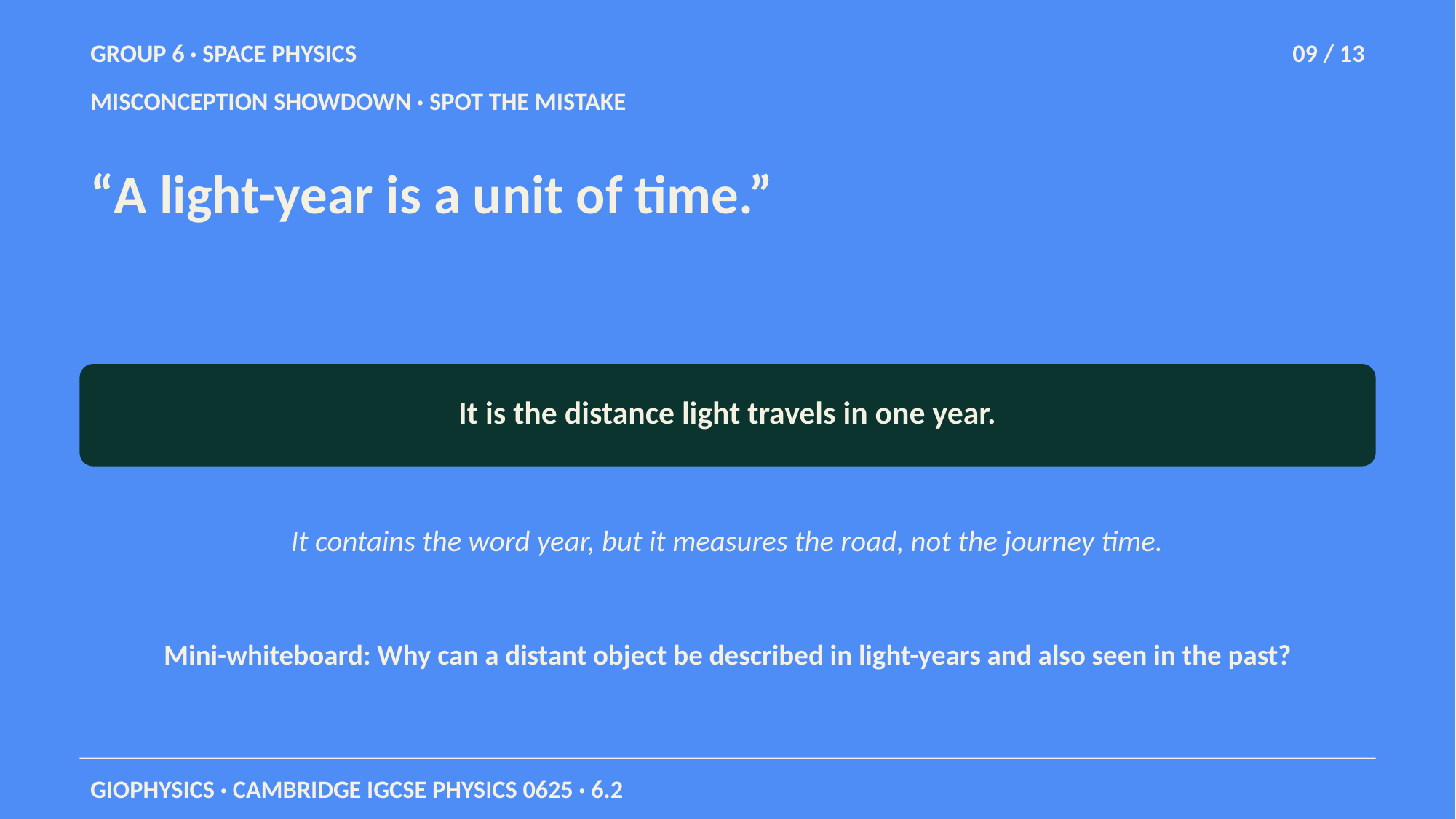

GROUP 6 · SPACE PHYSICS
09 / 13
MISCONCEPTION SHOWDOWN · SPOT THE MISTAKE
“A light-year is a unit of time.”

It is the distance light travels in one year.
It contains the word year, but it measures the road, not the journey time.
Mini-whiteboard: Why can a distant object be described in light-years and also seen in the past?

GIOPHYSICS · CAMBRIDGE IGCSE PHYSICS 0625 · 6.2